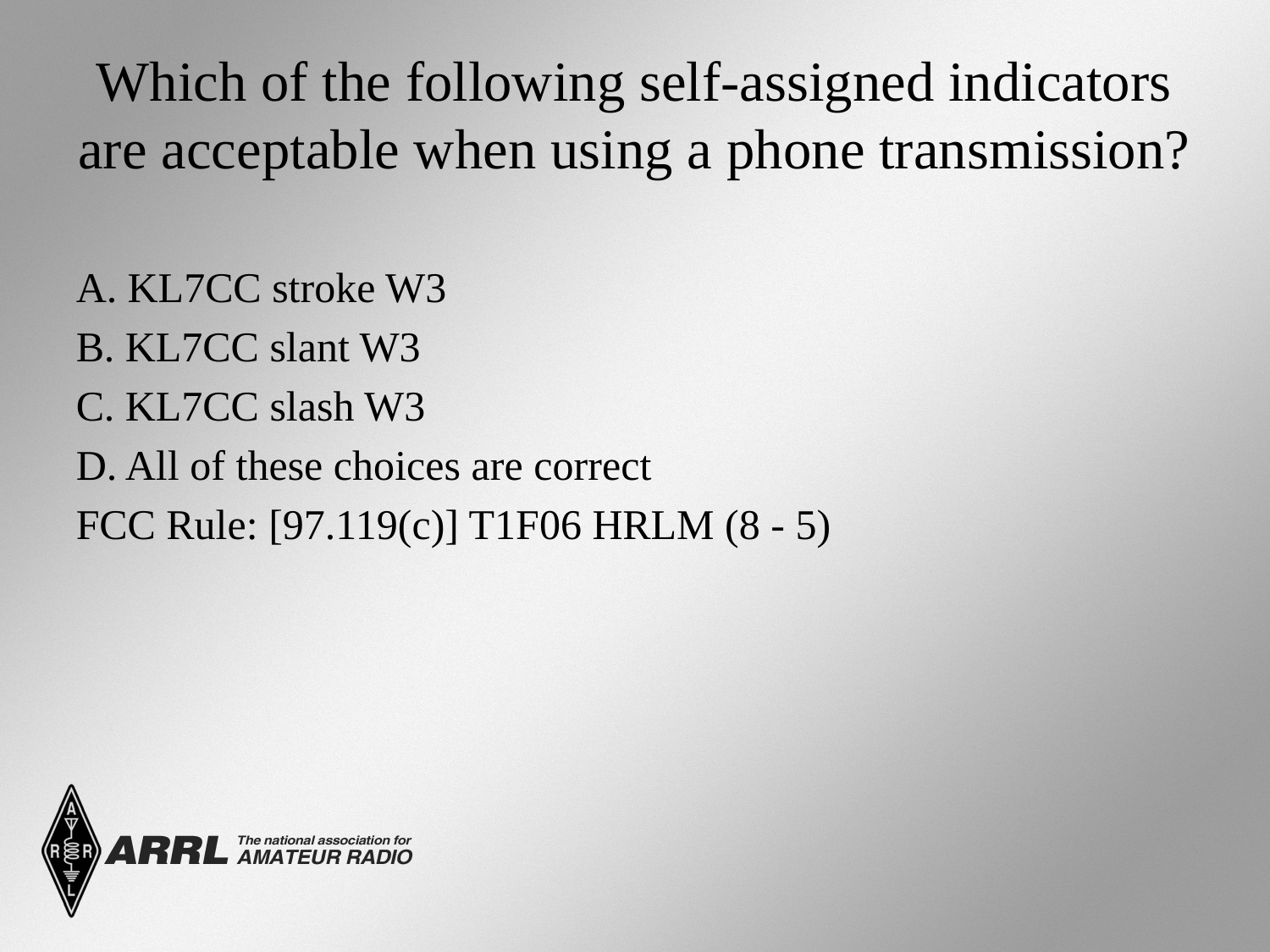

# Which of the following self-assigned indicators are acceptable when using a phone transmission?
A. KL7CC stroke W3
B. KL7CC slant W3
C. KL7CC slash W3
D. All of these choices are correct
FCC Rule: [97.119(c)] T1F06 HRLM (8 - 5)